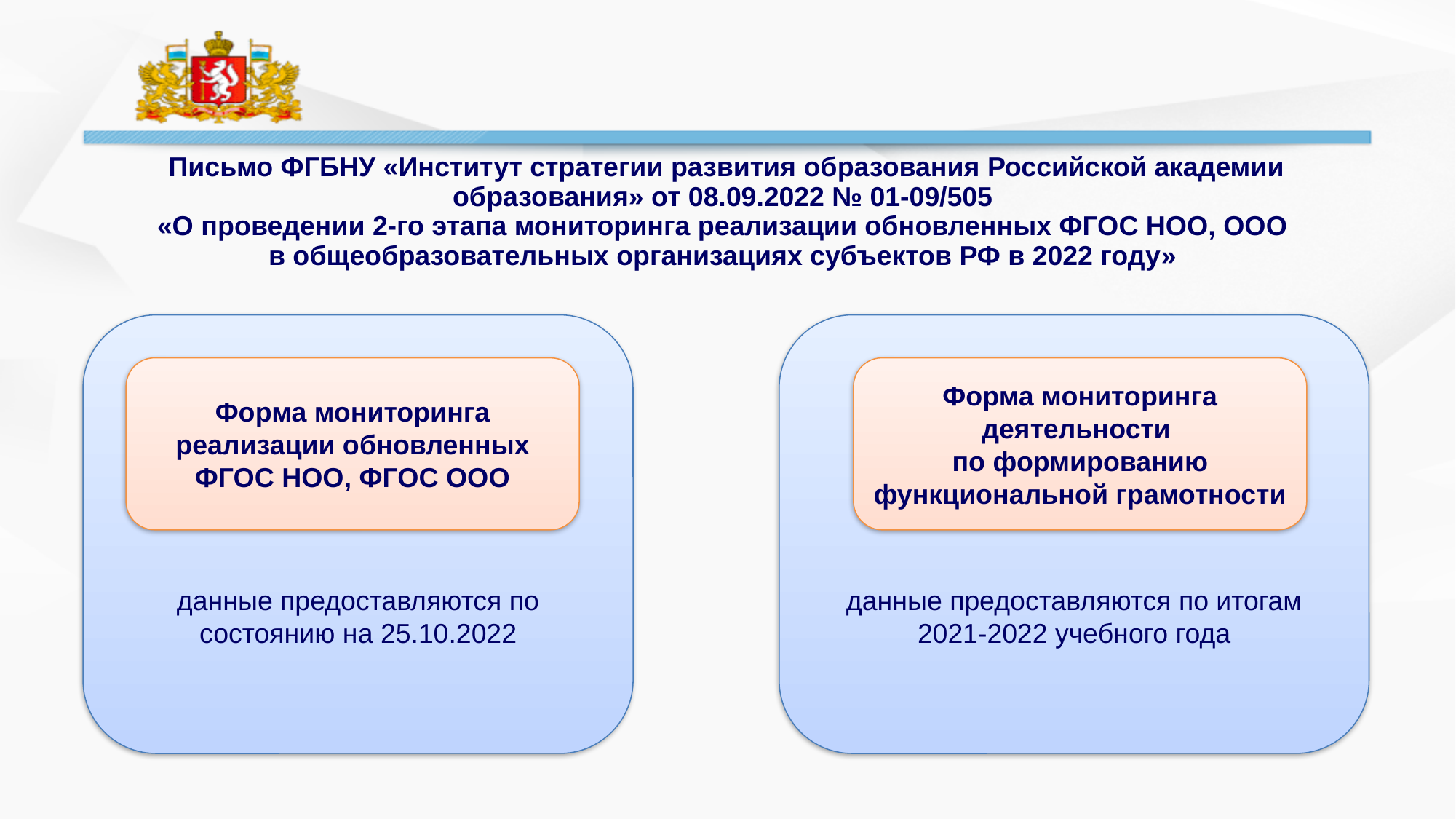

# Письмо ФГБНУ «Институт стратегии развития образования Российской академии образования» от 08.09.2022 № 01-09/505 «О проведении 2-го этапа мониторинга реализации обновленных ФГОС НОО, ООО в общеобразовательных организациях субъектов РФ в 2022 году»

данные предоставляются по состоянию на 25.10.2022

данные предоставляются по итогам 2021-2022 учебного года
Форма мониторинга реализации обновленных ФГОС НОО, ФГОС ООО
Форма мониторинга деятельности
по формированию функциональной грамотности
ДАННЫЕ ПРЕДОСТАВЛЯЮТСЯ ПО  СОСТОЯНИЮ НА 25.10.2022
ДАННЫЕ ПРЕДОСТАВЛЯЮТСЯ ПО ИТОГАМ 2021-2022 УЧ. ГОДА